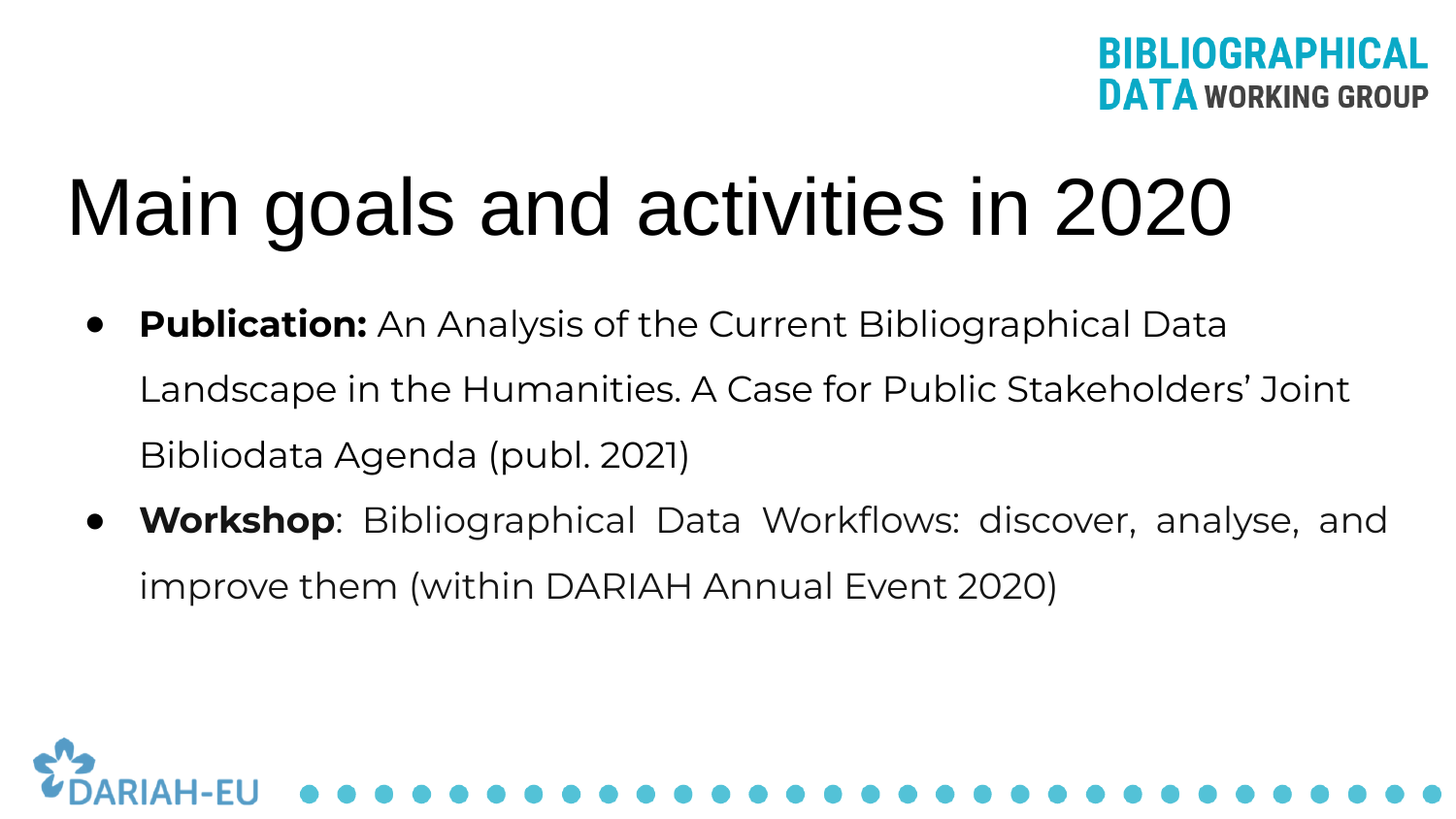

# Main goals and activities in 2020
Publication: An Analysis of the Current Bibliographical Data Landscape in the Humanities. A Case for Public Stakeholders’ Joint Bibliodata Agenda (publ. 2021)
Workshop: Bibliographical Data Workflows: discover, analyse, and improve them (within DARIAH Annual Event 2020)